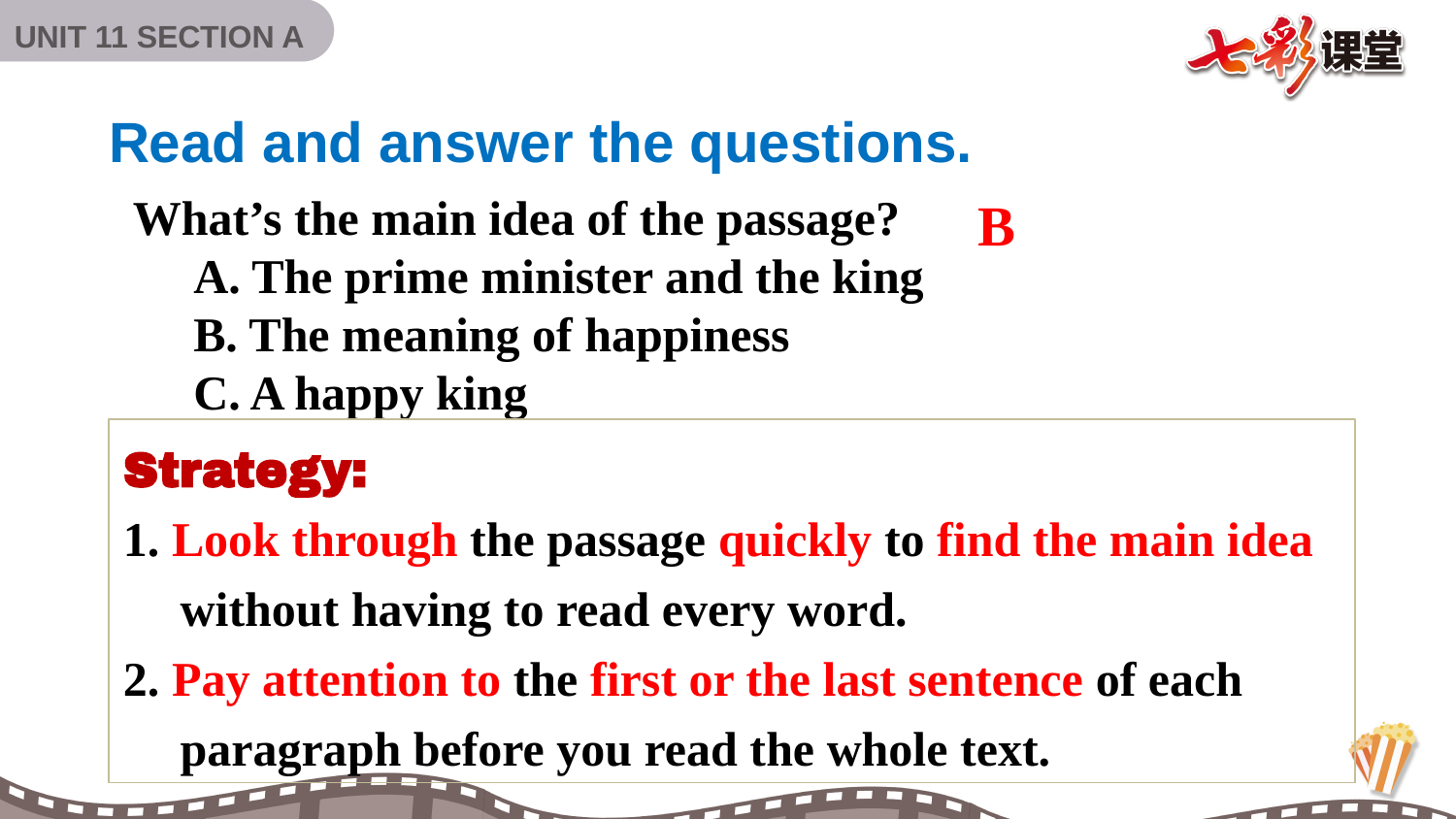

Read and answer the questions.
What’s the main idea of the passage?
     A. The prime minister and the king
     B. The meaning of happiness
     C. A happy king
B
Strategy:
1. Look through the passage quickly to find the main idea without having to read every word.
2. Pay attention to the first or the last sentence of each paragraph before you read the whole text.